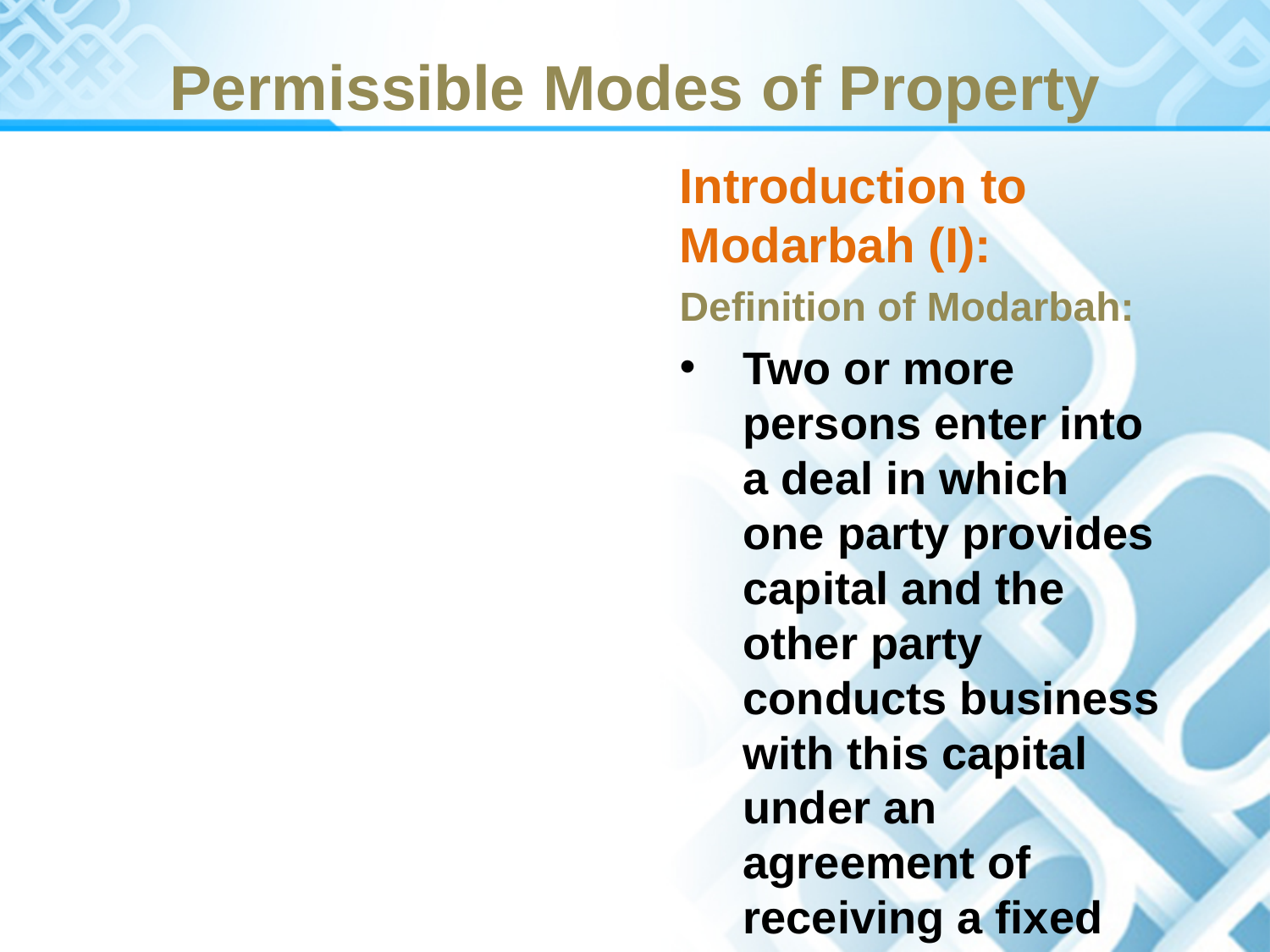

Permissible Modes of Property
Introduction to Modarbah (I):
Definition of Modarbah:
Two or more persons enter into a deal in which one party provides capital and the other party conducts business with this capital under an agreement of receiving a fixed share in the profit.